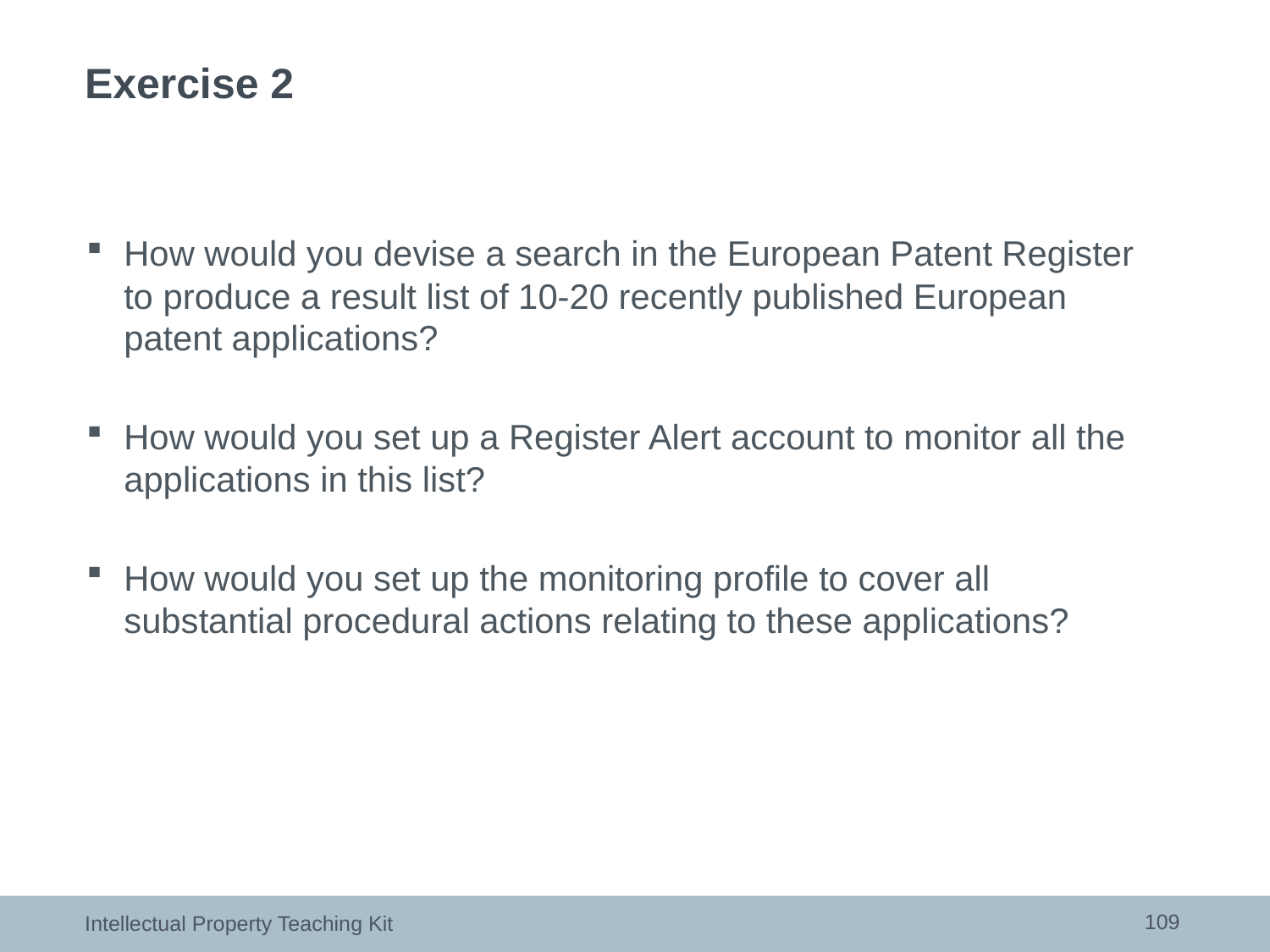

# Exercise 2
How would you devise a search in the European Patent Register to produce a result list of 10-20 recently published European patent applications?

How would you set up a Register Alert account to monitor all the applications in this list?

How would you set up the monitoring profile to cover all substantial procedural actions relating to these applications?
109
Intellectual Property Teaching Kit